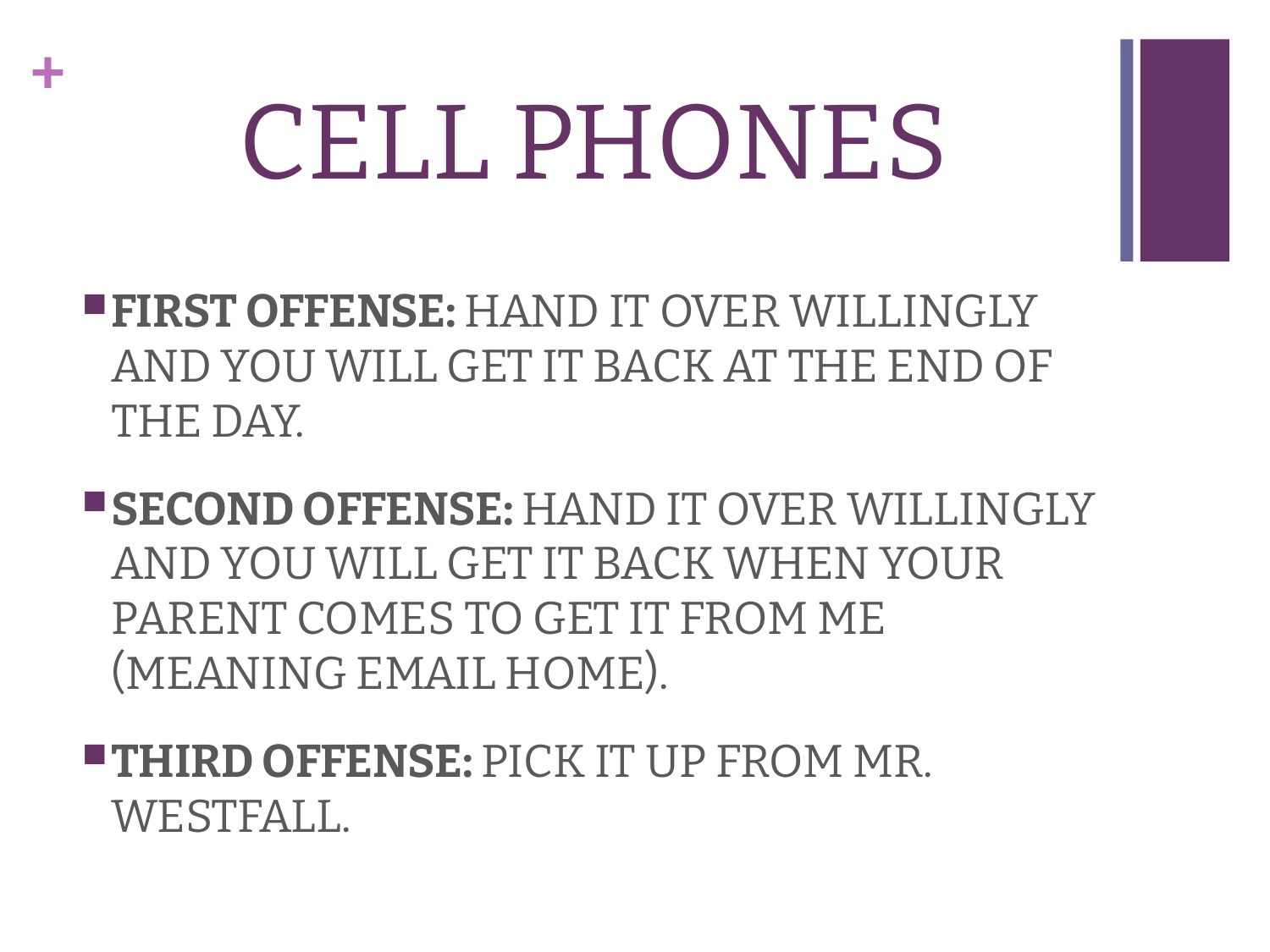

# CELL PHONES
FIRST OFFENSE: HAND IT OVER WILLINGLY AND YOU WILL GET IT BACK AT THE END OF THE DAY.
SECOND OFFENSE: HAND IT OVER WILLINGLY AND YOU WILL GET IT BACK WHEN YOUR PARENT COMES TO GET IT FROM ME (MEANING EMAIL HOME).
THIRD OFFENSE: PICK IT UP FROM MR. WESTFALL.